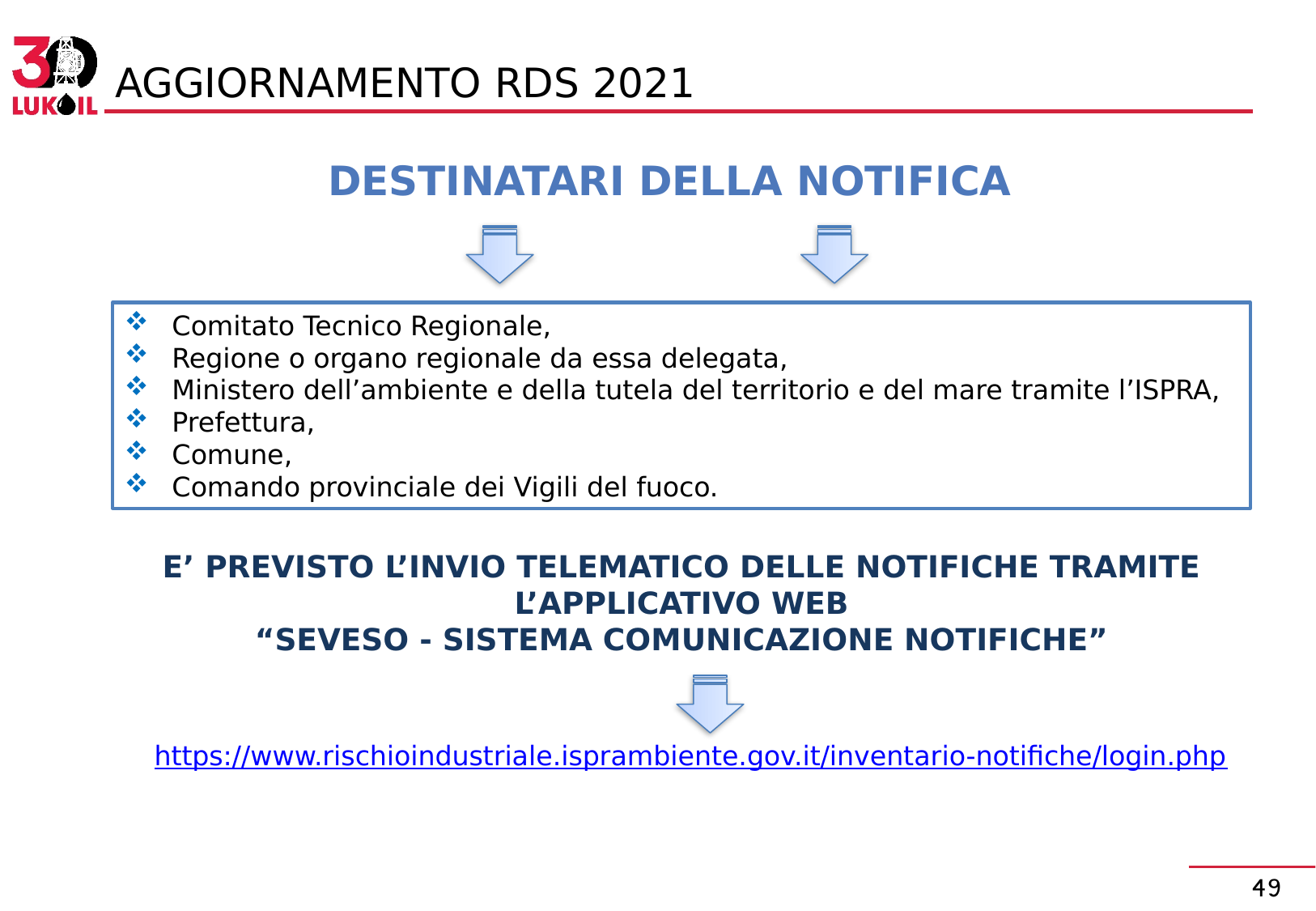

# AGGIORNAMENTO RDS 2021
Destinatari della notifica

Comitato Tecnico Regionale,
Regione o organo regionale da essa delegata,
Ministero dell’ambiente e della tutela del territorio e del mare tramite l’ISPRA,
Prefettura,
Comune,
Comando provinciale dei Vigili del fuoco.
E’ PREVISTO L’INVIO TELEMATICO DELLE NOTIFICHE TRAMITE L’APPLICATIVO WEB
“SEVESO - SISTEMA COMUNICAZIONE NOTIFICHE”

https://www.rischioindustriale.isprambiente.gov.it/inventario-notifiche/login.php